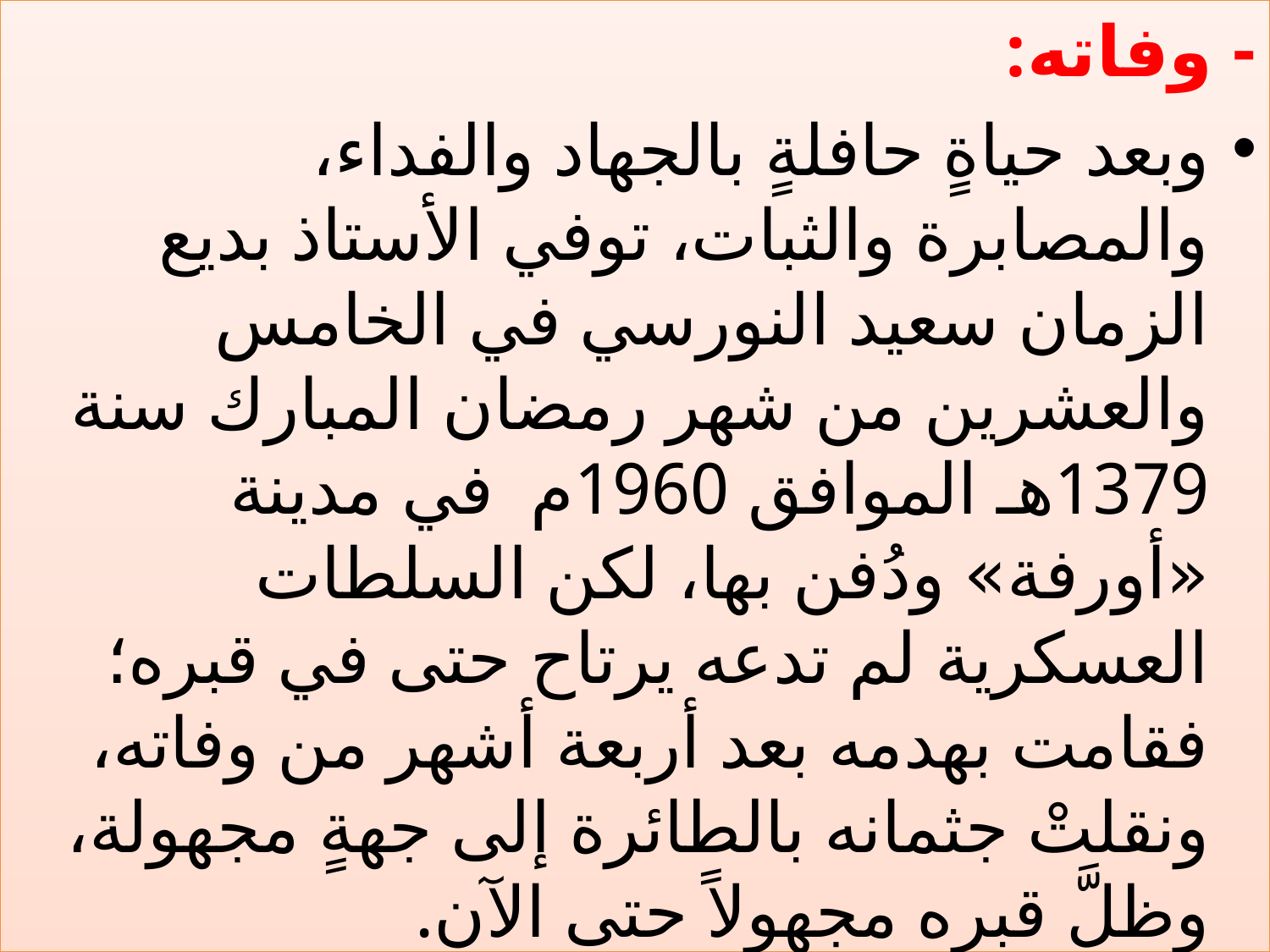

- وفاته:
وبعد حياةٍ حافلةٍ بالجهاد والفداء، والمصابرة والثبات، توفي الأستاذ بديع الزمان سعيد النورسي في الخامس والعشرين من شهر رمضان المبارك سنة 1379هـ الموافق 1960م  في مدينة «أورفة» ودُفن بها، لكن السلطات العسكرية لم تدعه يرتاح حتى في قبره؛ فقامت بهدمه بعد أربعة أشهر من وفاته، ونقلتْ جثمانه بالطائرة إلى جهةٍ مجهولة، وظلَّ قبره مجهولاً حتى الآن.